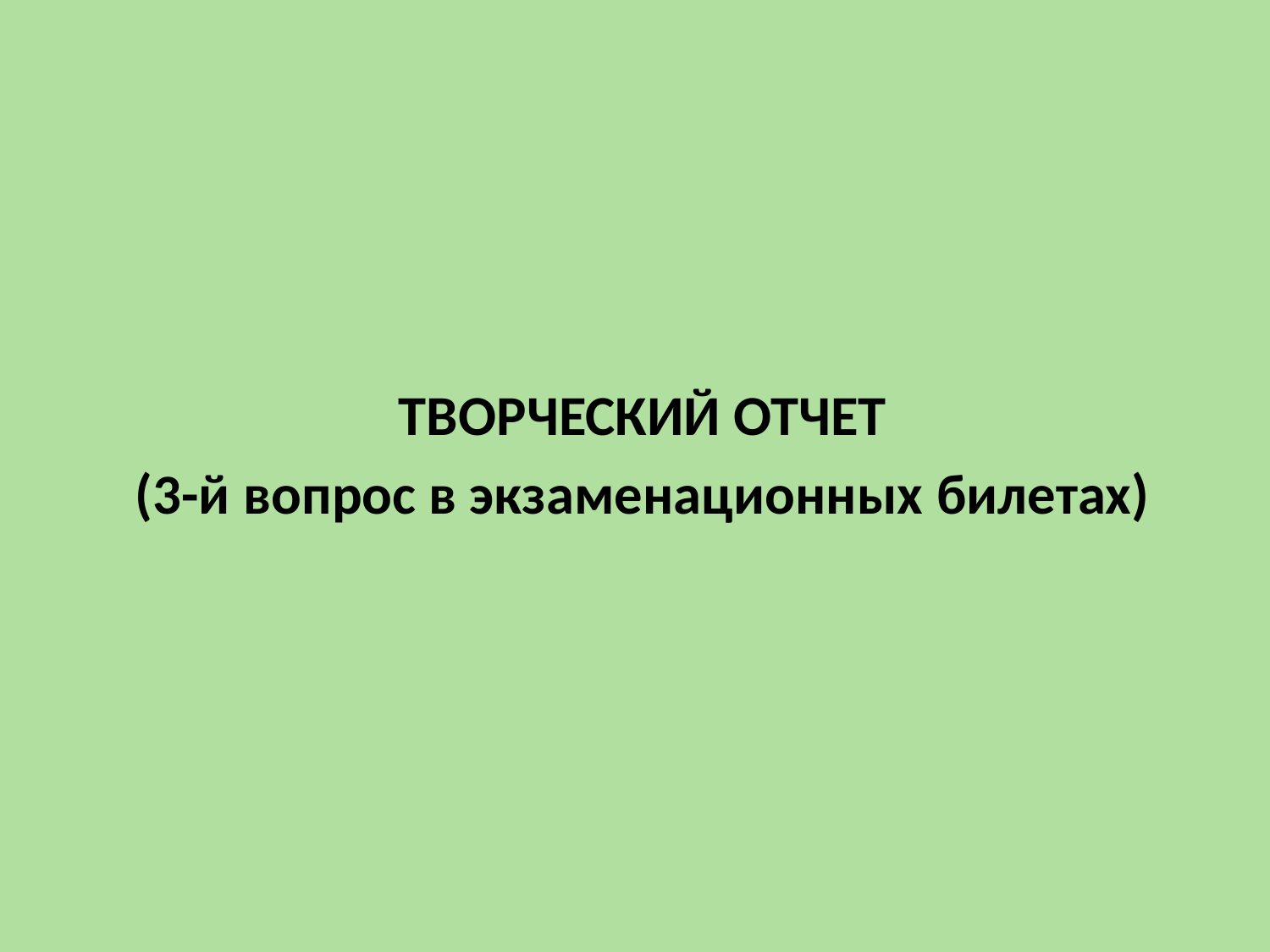

#

ТВОРЧЕСКИЙ ОТЧЕТ
(3-й вопрос в экзаменационных билетах)